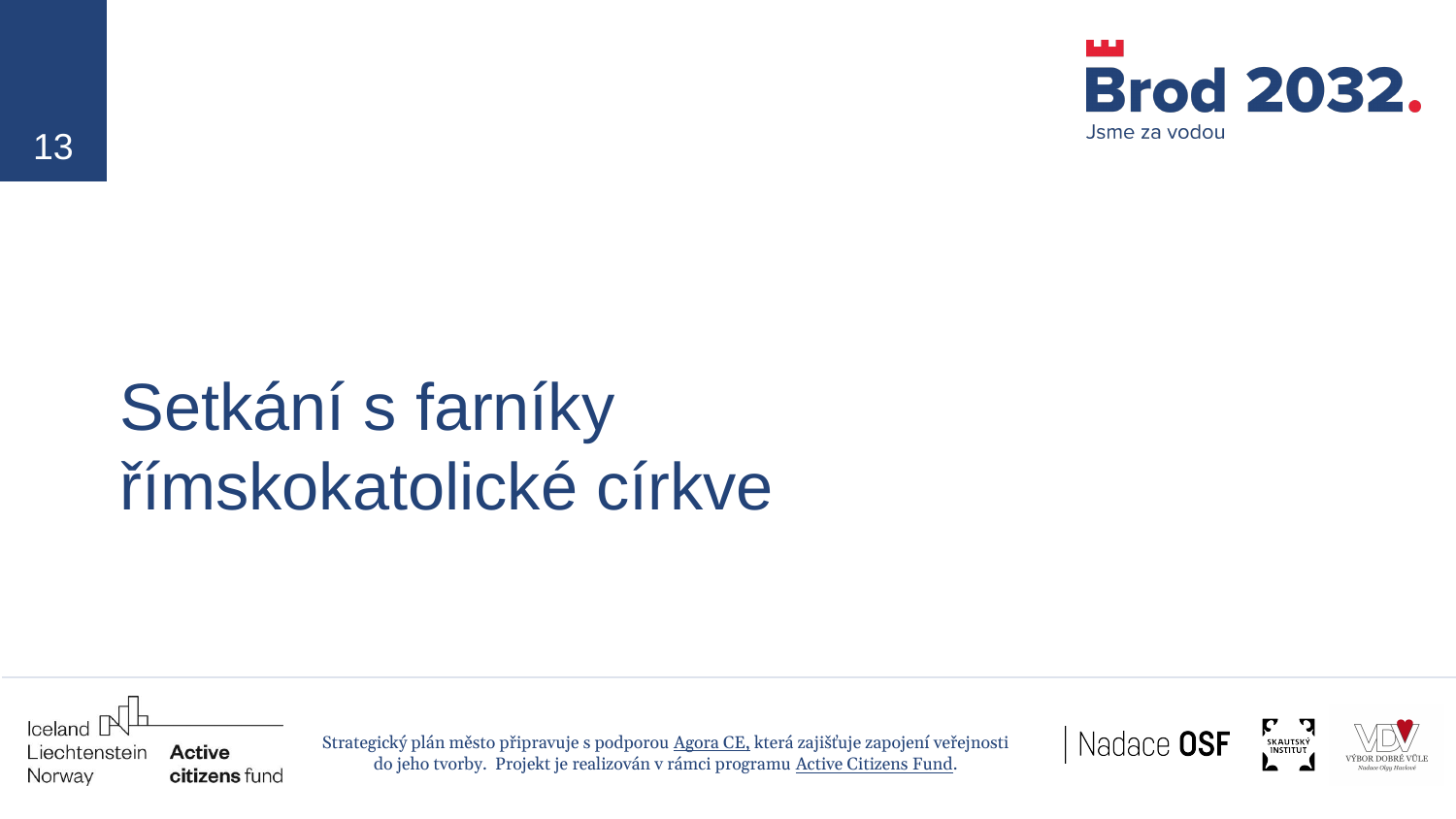

13
# Setkání s farníky římskokatolické církve